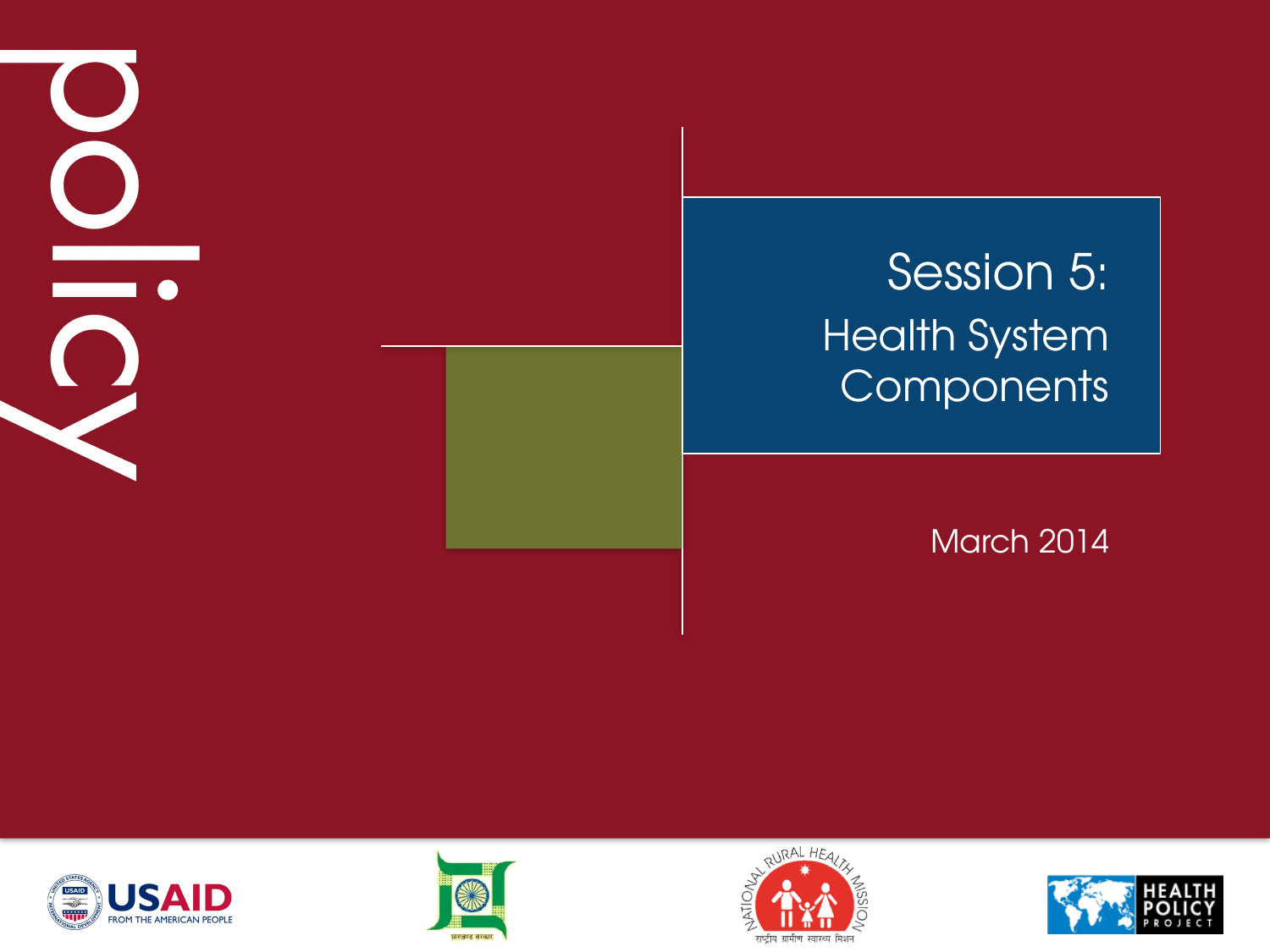

Session 5:
Health System Components
March 2014